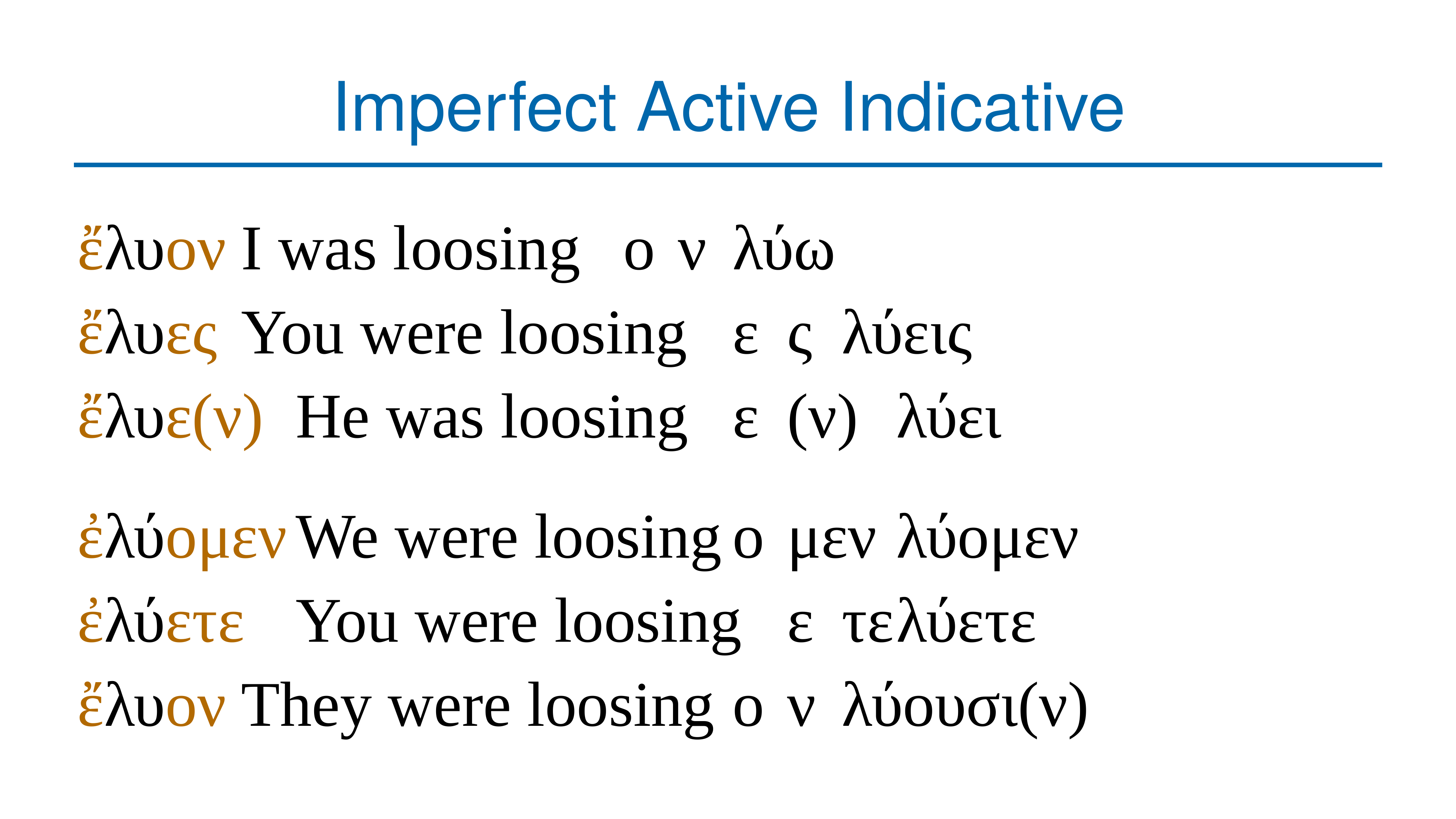

# Imperfect Active Indicative
ἔλυον	I was loosing	ο	ν	λύω
ἔλυες	You were loosing	ε	ς	λύεις
ἔλυε(ν)	He was loosing	ε	(ν)	λύει
ἐλύομεν	We were loosing	ο	μεν	λύομεν
ἐλύετε	You were loosing	ε	τε	λύετε
ἔλυον	They were loosing	ο	ν	λύουσι(ν)